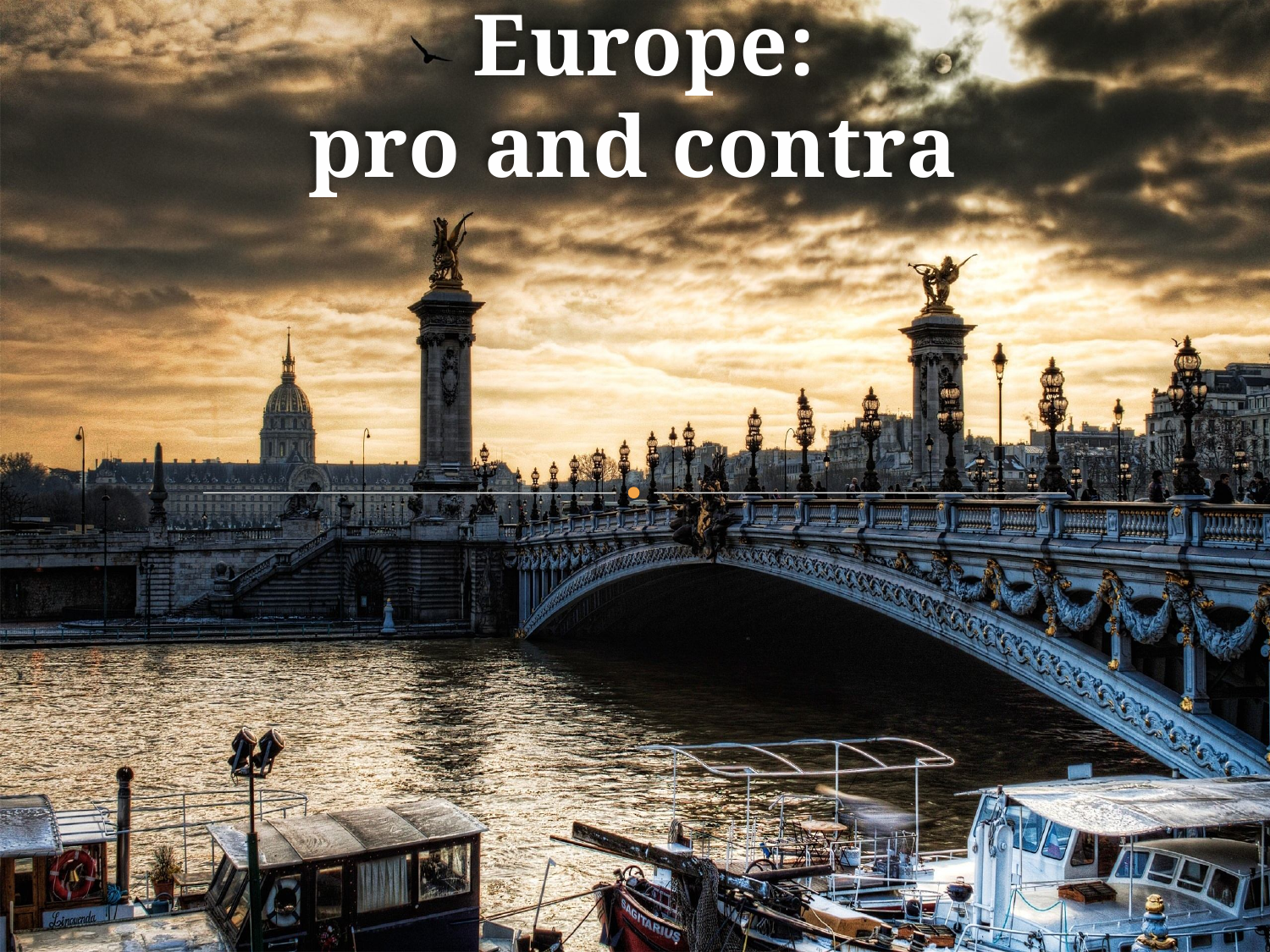

# To be Russian in Europe: pro and contra